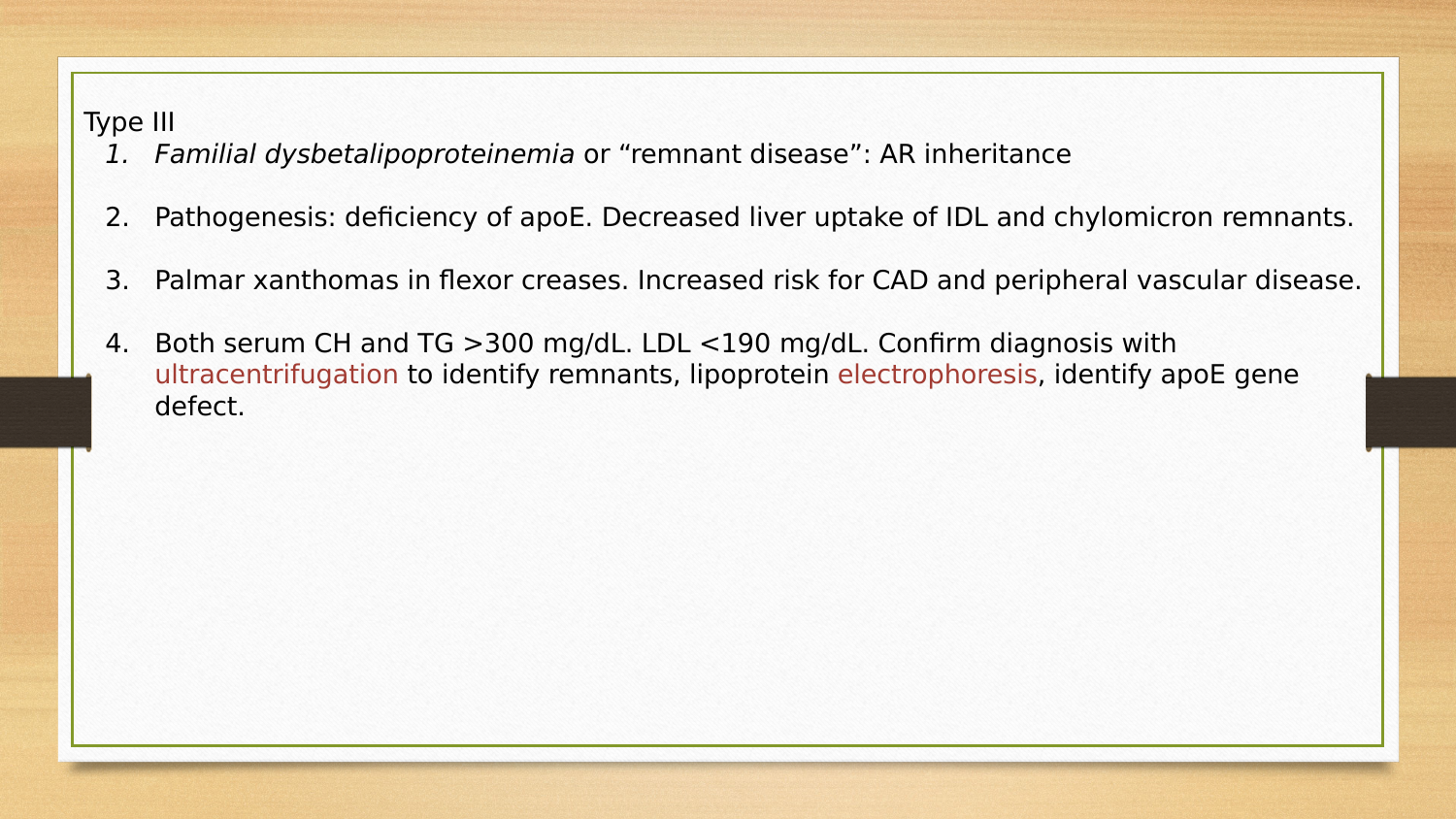

Type III
Familial dysbetalipoproteinemia or “remnant disease”: AR inheritance

Pathogenesis: deficiency of apoE. Decreased liver uptake of IDL and chylomicron remnants.

Palmar xanthomas in flexor creases. Increased risk for CAD and peripheral vascular disease.

Both serum CH and TG >300 mg/dL. LDL <190 mg/dL. Confirm diagnosis with ultracentrifugation to identify remnants, lipoprotein electrophoresis, identify apoE gene defect.